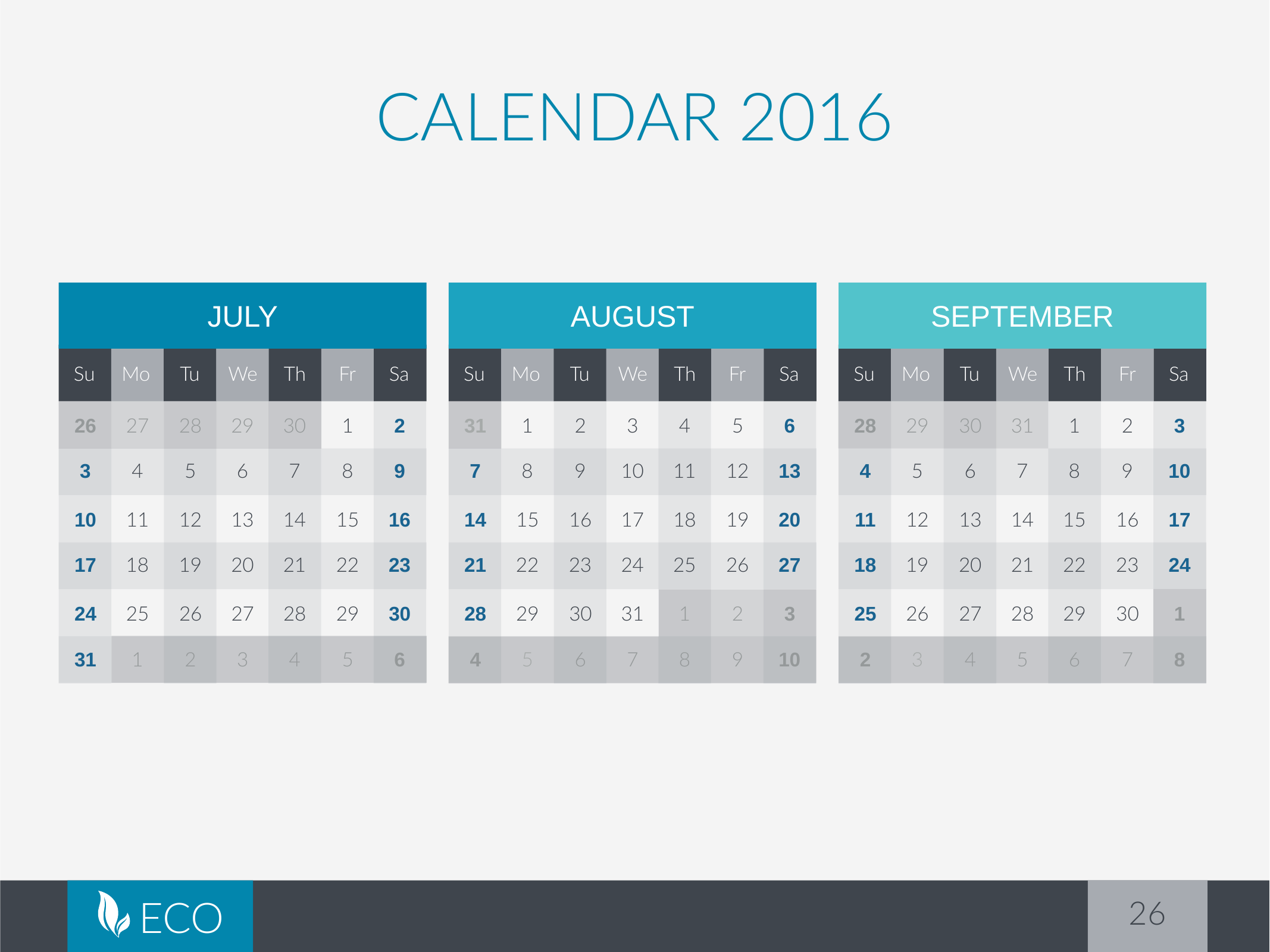

# Calendar 2016

JULY
AUGUST
SEPTEMBER

Su
Mo
Tu
We
Th
Fr
Sa
Su
Mo
Tu
We
Th
Fr
Sa
Su
Mo
Tu
We
Th
Fr
Sa

2
6
3
26
27
28
29
30
1
31
1
2
3
4
5
28
29
30
31
1
2

3
9
7
13
4
10
4
5
6
7
8
8
9
10
11
12
5
6
7
8
9
10
16
14
20
11
17
11
12
13
14
15
15
16
17
18
19
12
13
14
15
16

17
23
21
27
18
24
18
19
20
21
22
22
23
24
25
26
19
20
21
22
23

24
30
28
25
25
26
27
28
29
29
30
31
1
2
3
26
27
28
29
30
1

31
1
2
3
4
5
6
4
5
6
7
8
9
10
2
3
4
5
6
7
8
26